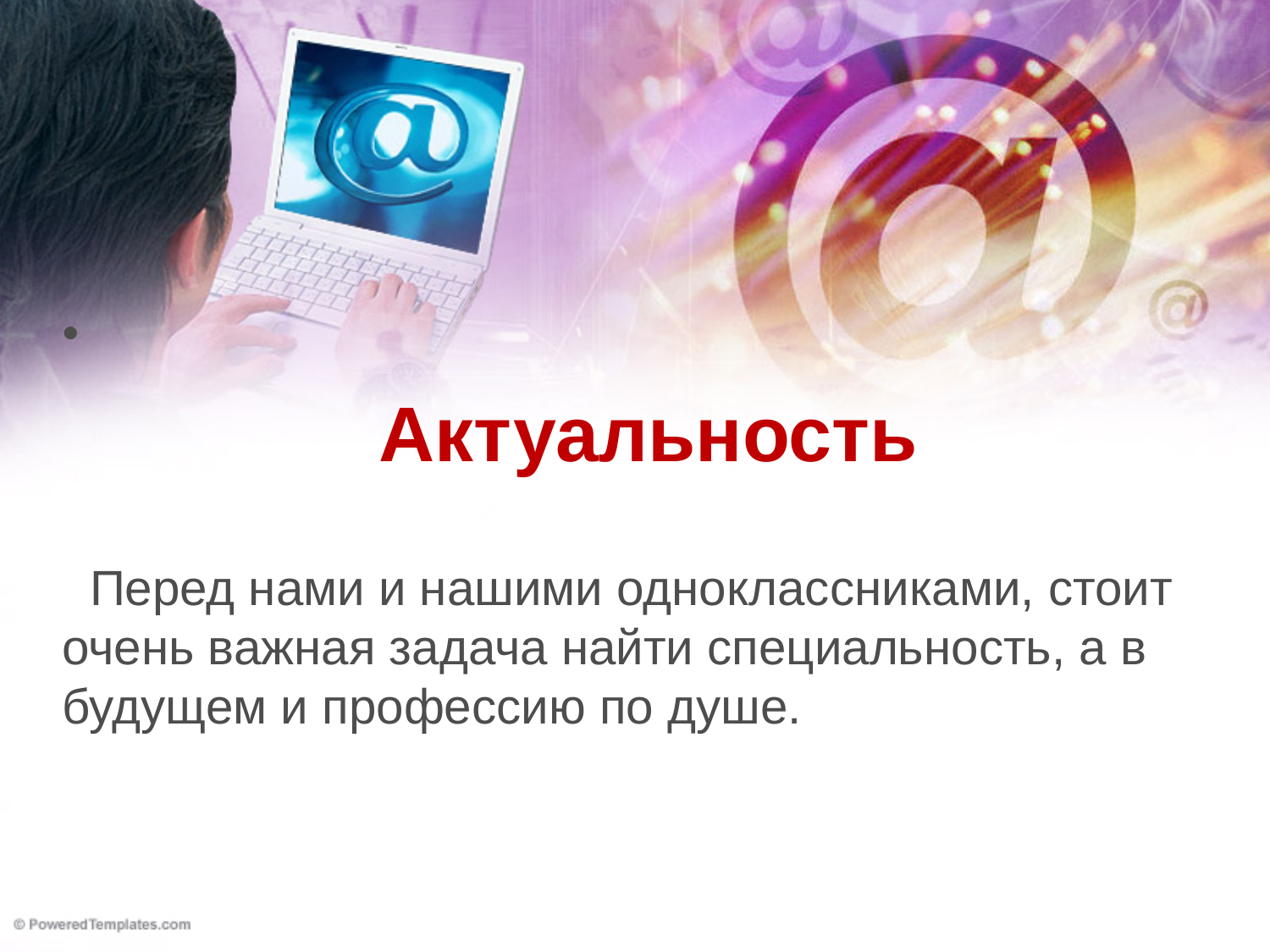

#

                       Актуальность

  Перед нами и нашими одноклассниками, стоит очень важная задача найти специальность, а в будущем и профессию по душе.